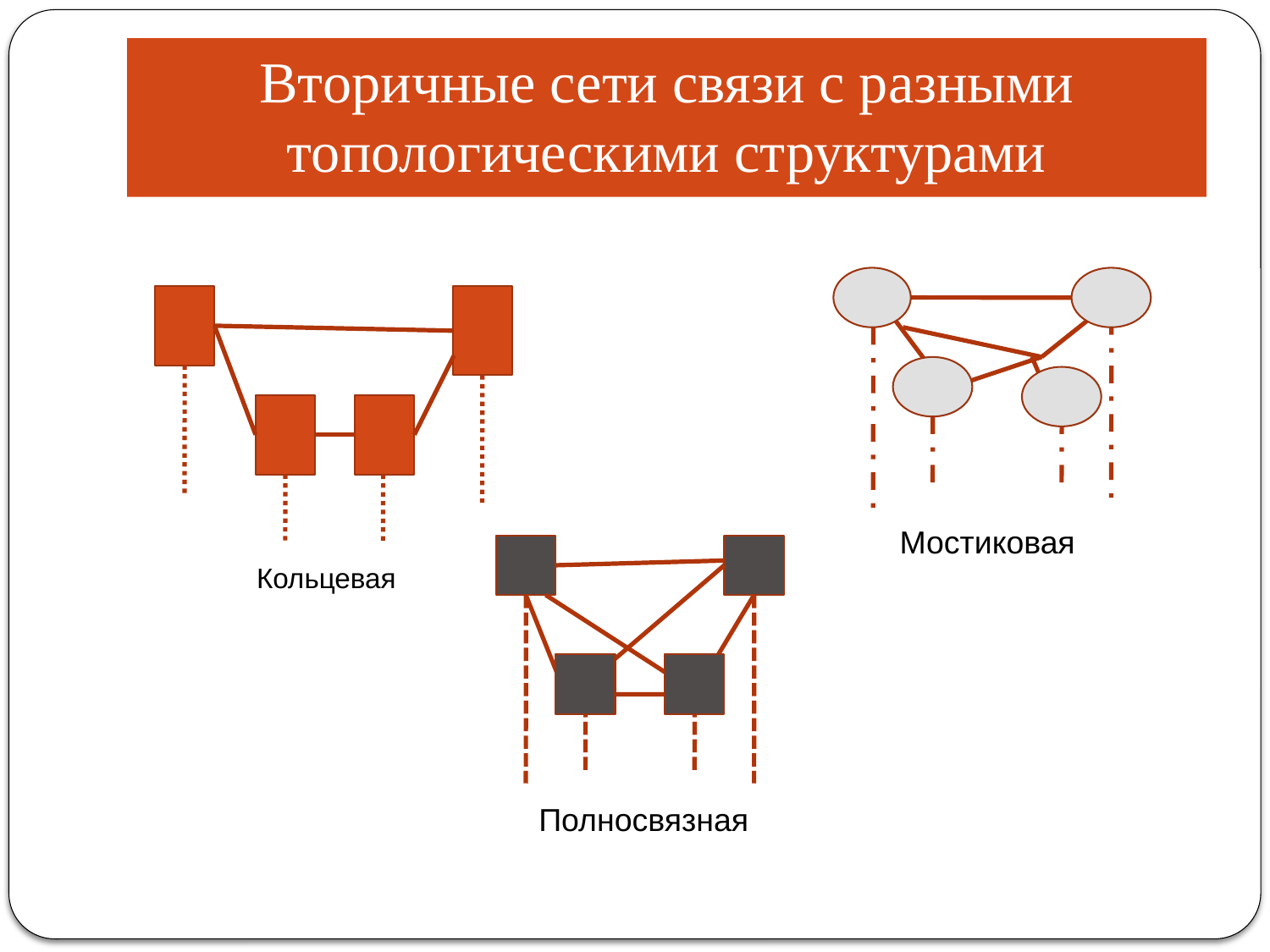

# Вторичные сети связи с разными топологическими структурами

Мостиковая

Кольцевая

Полносвязная